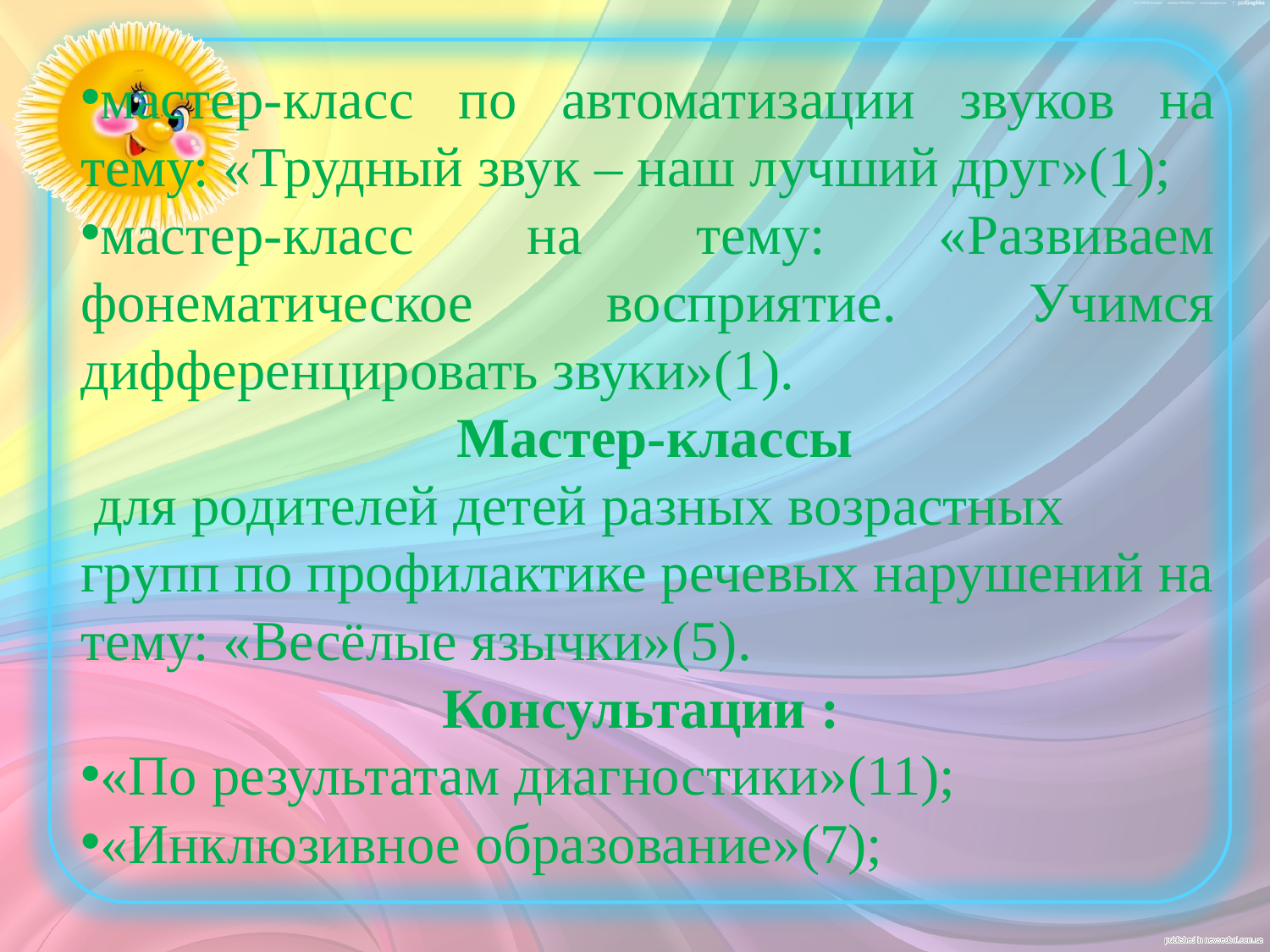

мастер-класс по автоматизации звуков на тему: «Трудный звук – наш лучший друг»(1);
мастер-класс на тему: «Развиваем фонематическое восприятие. Учимся дифференцировать звуки»(1).
 Мастер-классы
 для родителей детей разных возрастных групп по профилактике речевых нарушений на тему: «Весёлые язычки»(5).
Консультации :
«По результатам диагностики»(11);
«Инклюзивное образование»(7);